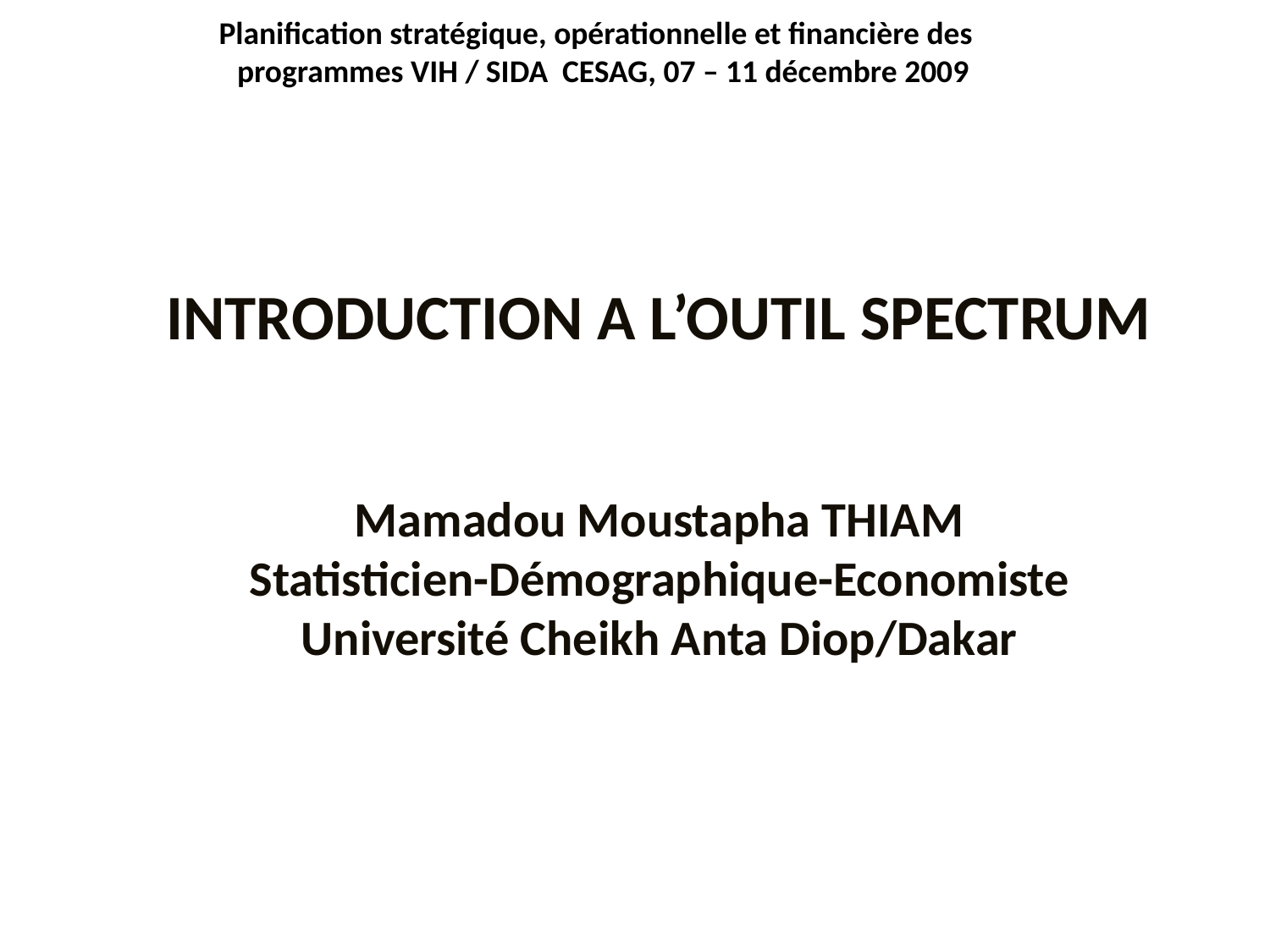

# Planification stratégique, opérationnelle et financière des programmes VIH / SIDA  CESAG, 07 – 11 décembre 2009

INTRODUCTION A L’OUTIL SPECTRUM

Mamadou Moustapha THIAM
Statisticien-Démographique-Economiste
Université Cheikh Anta Diop/Dakar